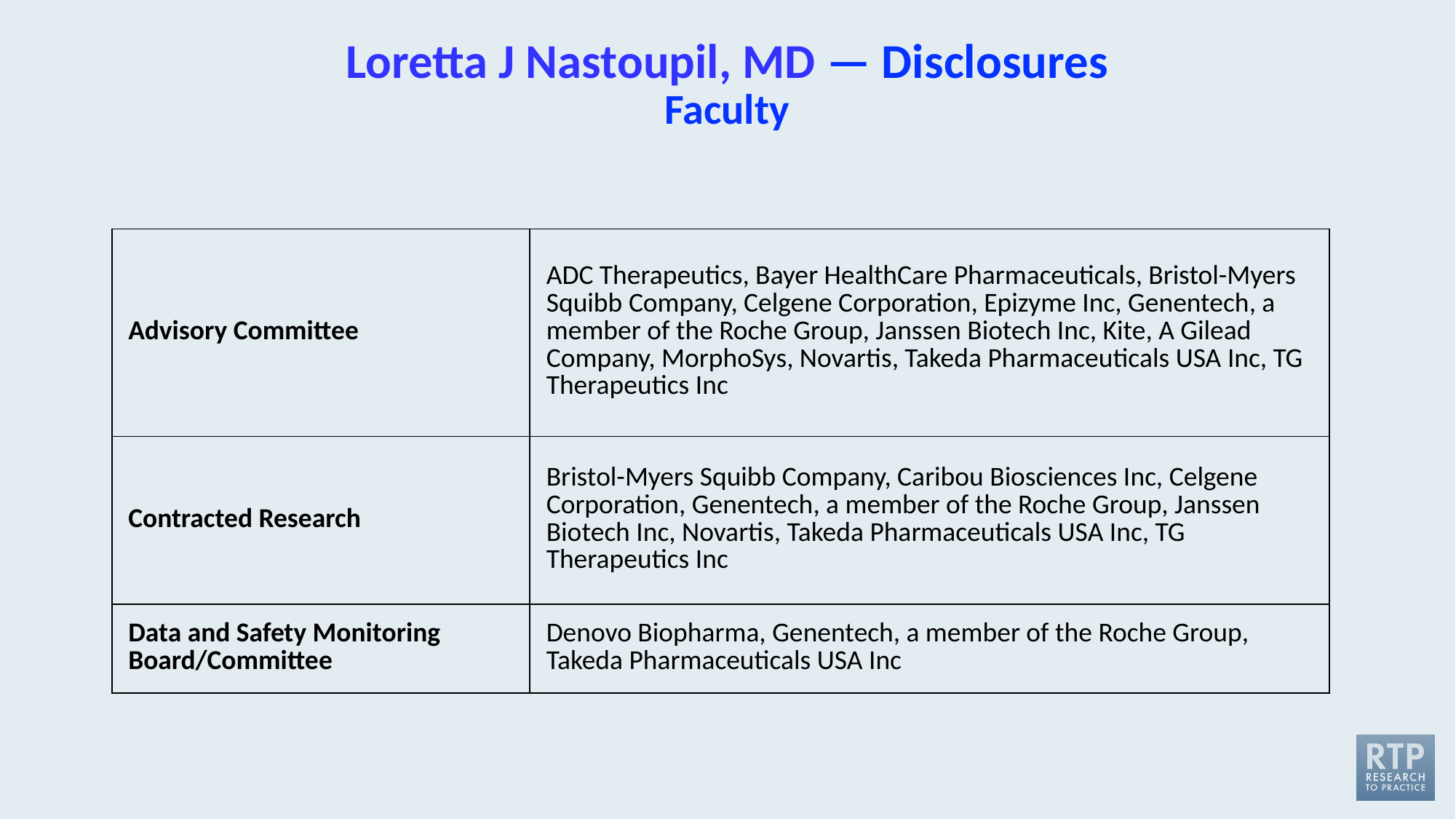

# Loretta J Nastoupil, MD — Disclosures Faculty
| Advisory Committee | ADC Therapeutics, Bayer HealthCare Pharmaceuticals, Bristol-Myers Squibb Company, Celgene Corporation, Epizyme Inc, Genentech, a member of the Roche Group, Janssen Biotech Inc, Kite, A Gilead Company, MorphoSys, Novartis, Takeda Pharmaceuticals USA Inc, TG Therapeutics Inc |
| --- | --- |
| Contracted Research | Bristol-Myers Squibb Company, Caribou Biosciences Inc, Celgene Corporation, Genentech, a member of the Roche Group, Janssen Biotech Inc, Novartis, Takeda Pharmaceuticals USA Inc, TG Therapeutics Inc |
| Data and Safety Monitoring Board/Committee | Denovo Biopharma, Genentech, a member of the Roche Group, Takeda Pharmaceuticals USA Inc |